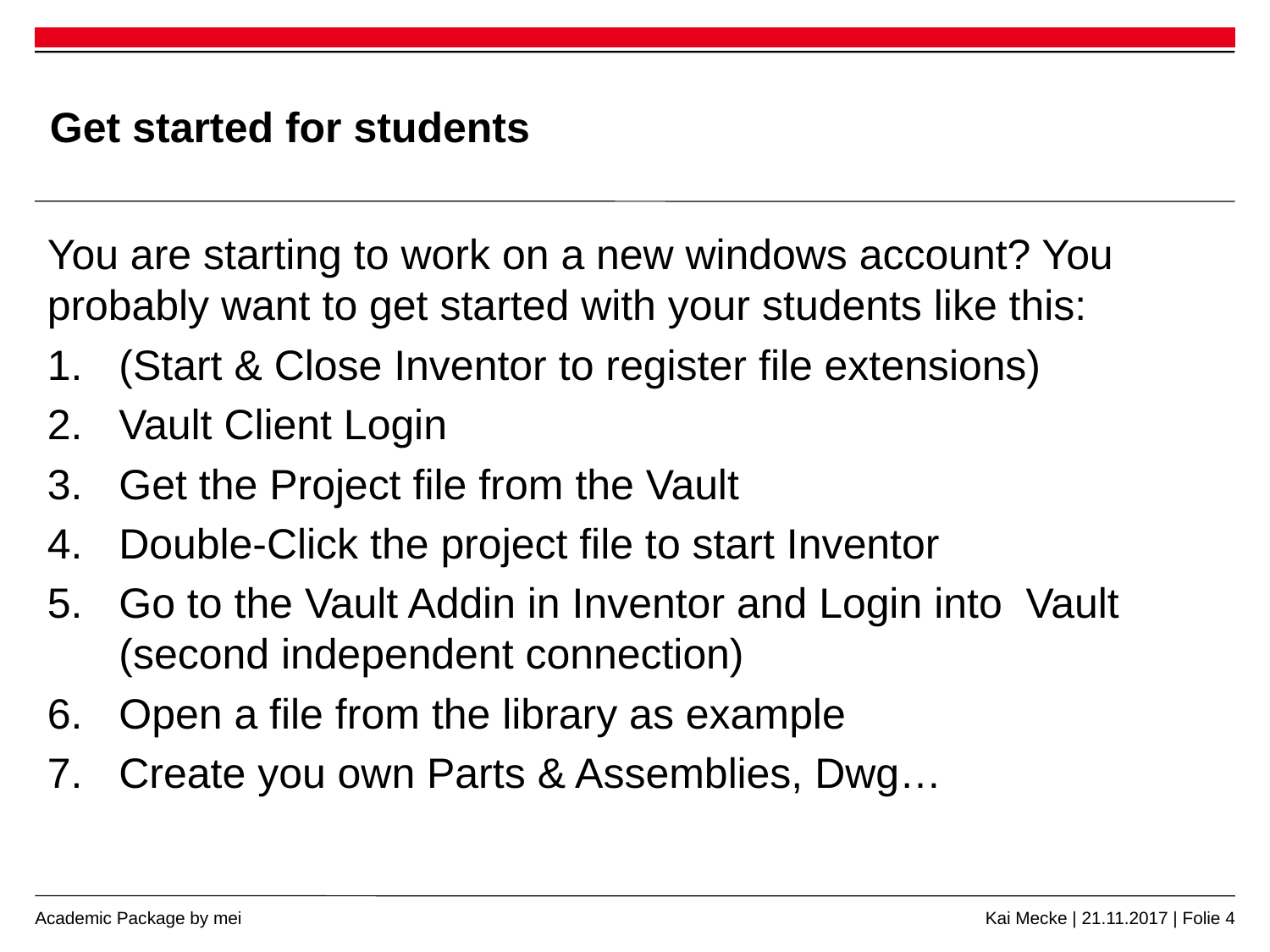

# Get started for students
You are starting to work on a new windows account? You probably want to get started with your students like this:
(Start & Close Inventor to register file extensions)
Vault Client Login
Get the Project file from the Vault
Double-Click the project file to start Inventor
Go to the Vault Addin in Inventor and Login into  Vault (second independent connection)
Open a file from the library as example
Create you own Parts & Assemblies, Dwg…
Kai Mecke | 21.11.2017 | Folie 4